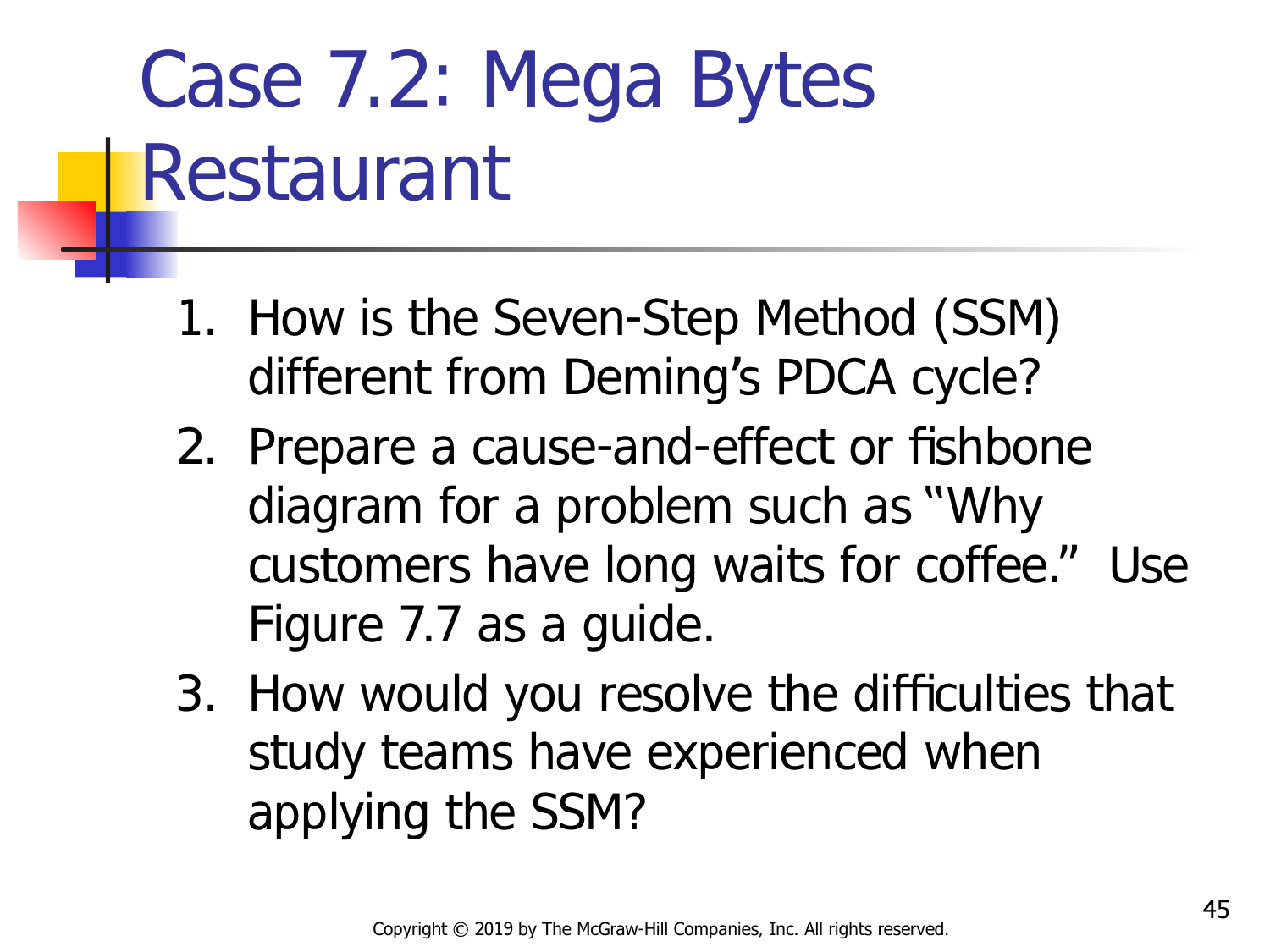

# Case 7.2: Mega Bytes Restaurant
How is the Seven-Step Method (SSM) different from Deming’s PDCA cycle?
Prepare a cause-and-effect or fishbone diagram for a problem such as “Why customers have long waits for coffee.”  Use Figure 7.7 as a guide.
How would you resolve the difficulties that study teams have experienced when applying the SSM?
45
Copyright © 2019 by The McGraw-Hill Companies, Inc. All rights reserved.